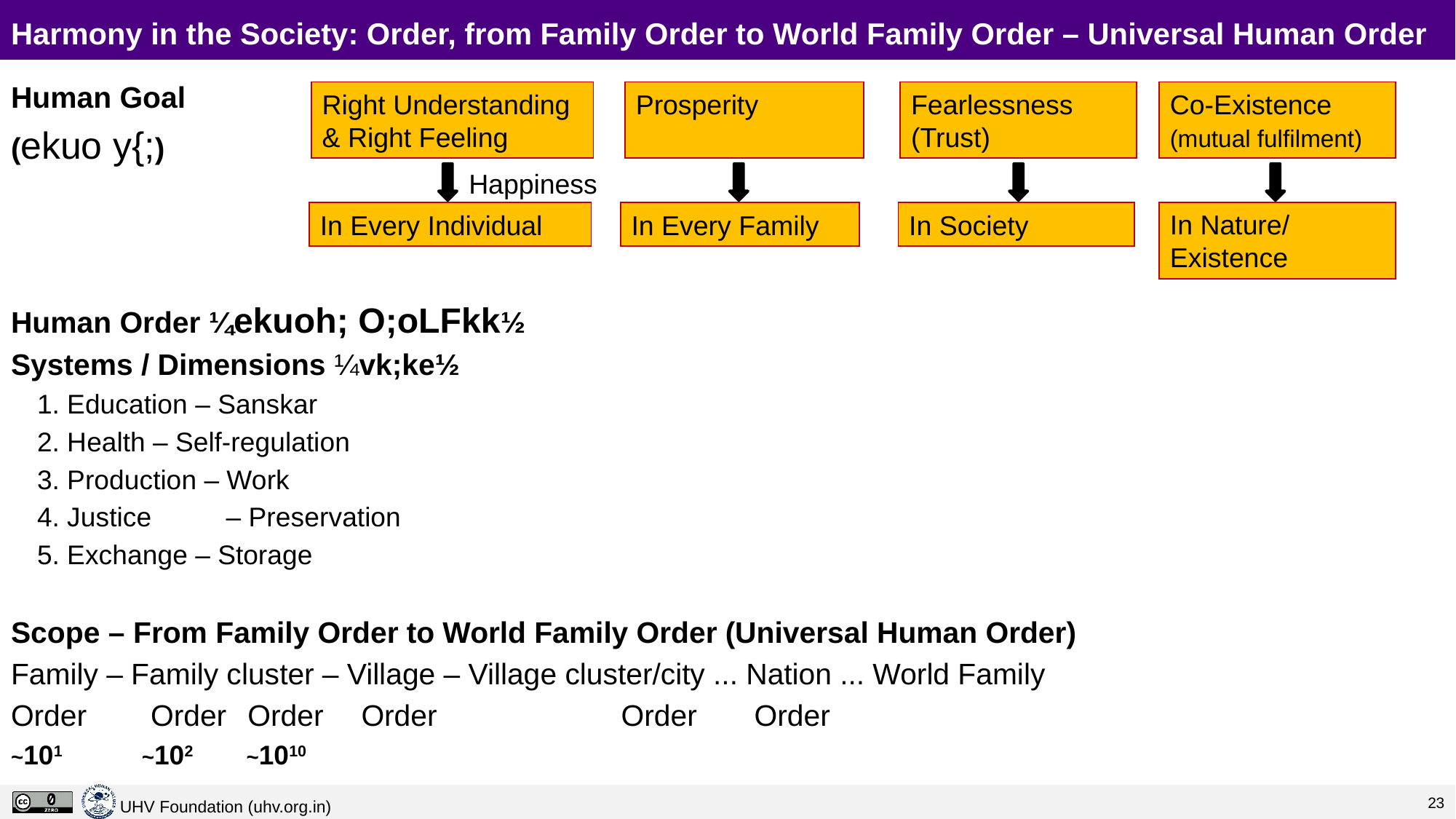

# Harmony in the Society: Order, from Family Order to World Family Order – Universal Human Order
Human Goal
(ekuo y{;)

Human Order ¼ekuoh; O;oLFkk½
Systems / Dimensions ¼vk;ke½
1. Education – Sanskar
2. Health – Self-regulation
3. Production – Work
4. Justice          – Preservation
5. Exchange – Storage

Scope – From Family Order to World Family Order (Universal Human Order)
Family – Family cluster – Village – Village cluster/city ... Nation ... World Family
Order	  Order		  Order	    Order	            Order       Order
~101		 ~102						  ~1010

Right Understanding & Right Feeling

In Every Individual
Prosperity

In Every Family
Fearlessness
(Trust)

In Society
Co-Existence
(mutual fulfilment)

In Nature/ Existence
Happiness